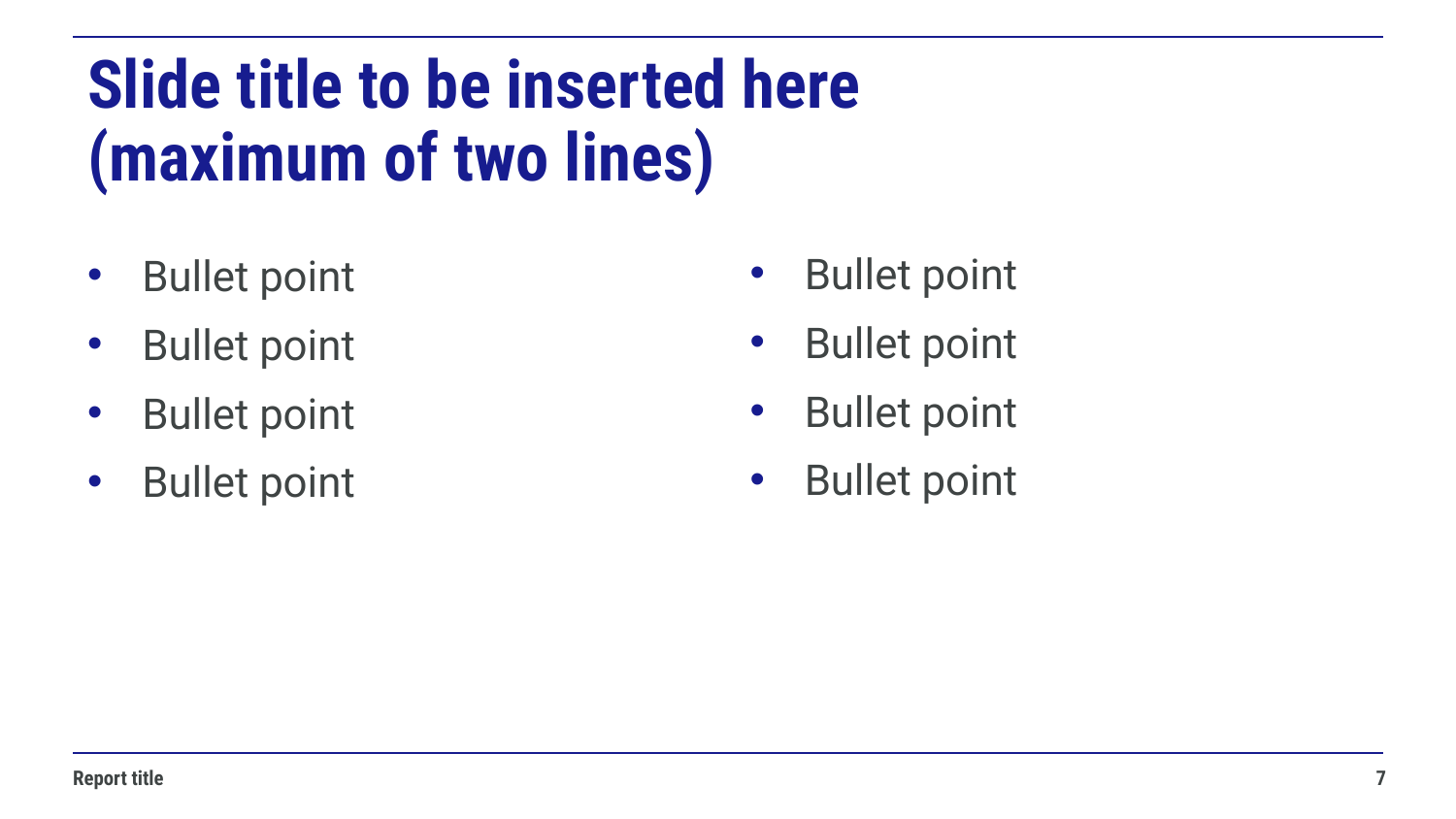

# Slide title to be inserted here (maximum of two lines)
Bullet point
Bullet point
Bullet point
Bullet point

Bullet point
Bullet point
Bullet point
Bullet point
Report title
7